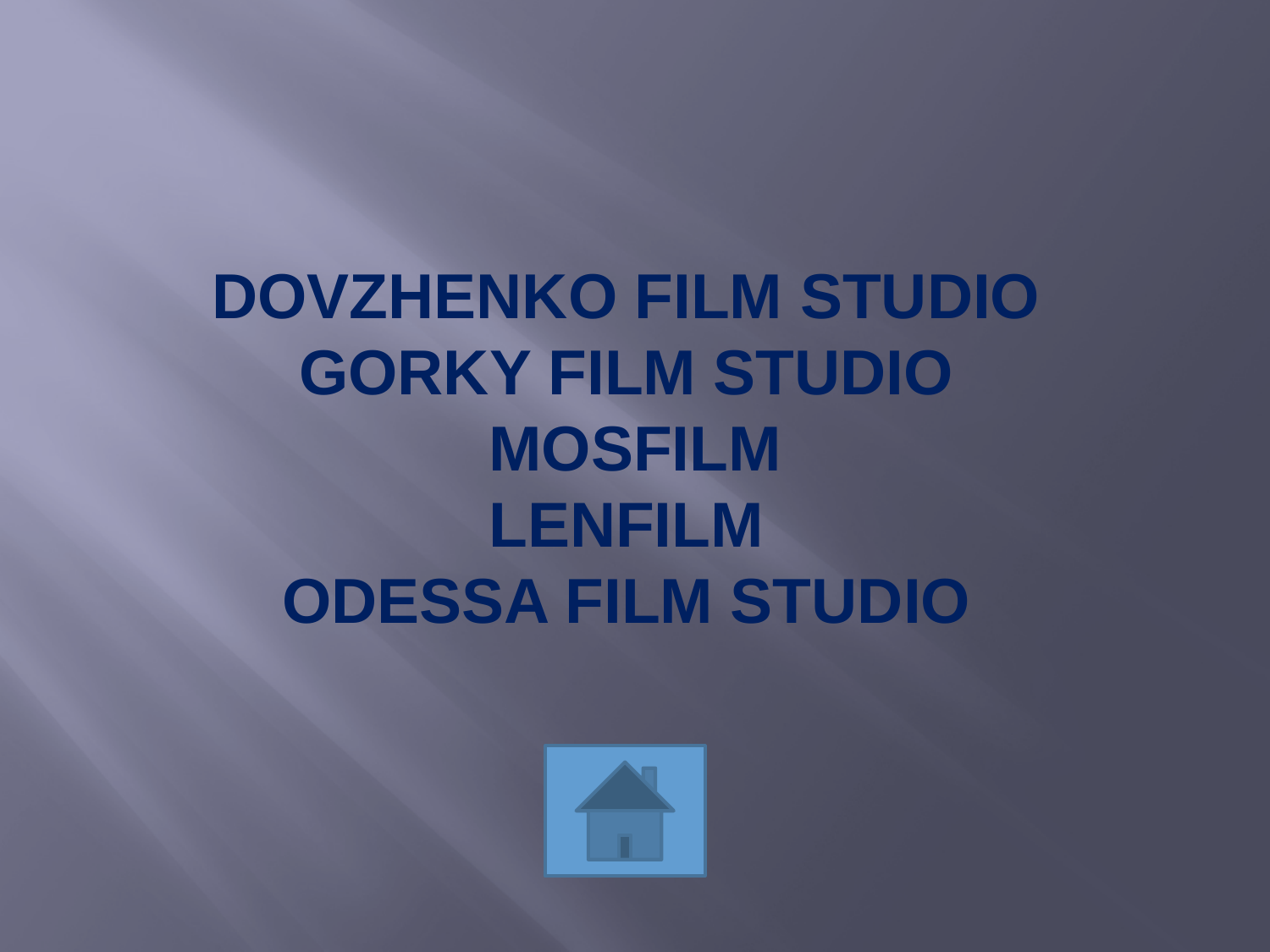

# Dovzhenko Film Studio Gorky Film Studio Mosfilm Lenfilm Odessa Film Studio